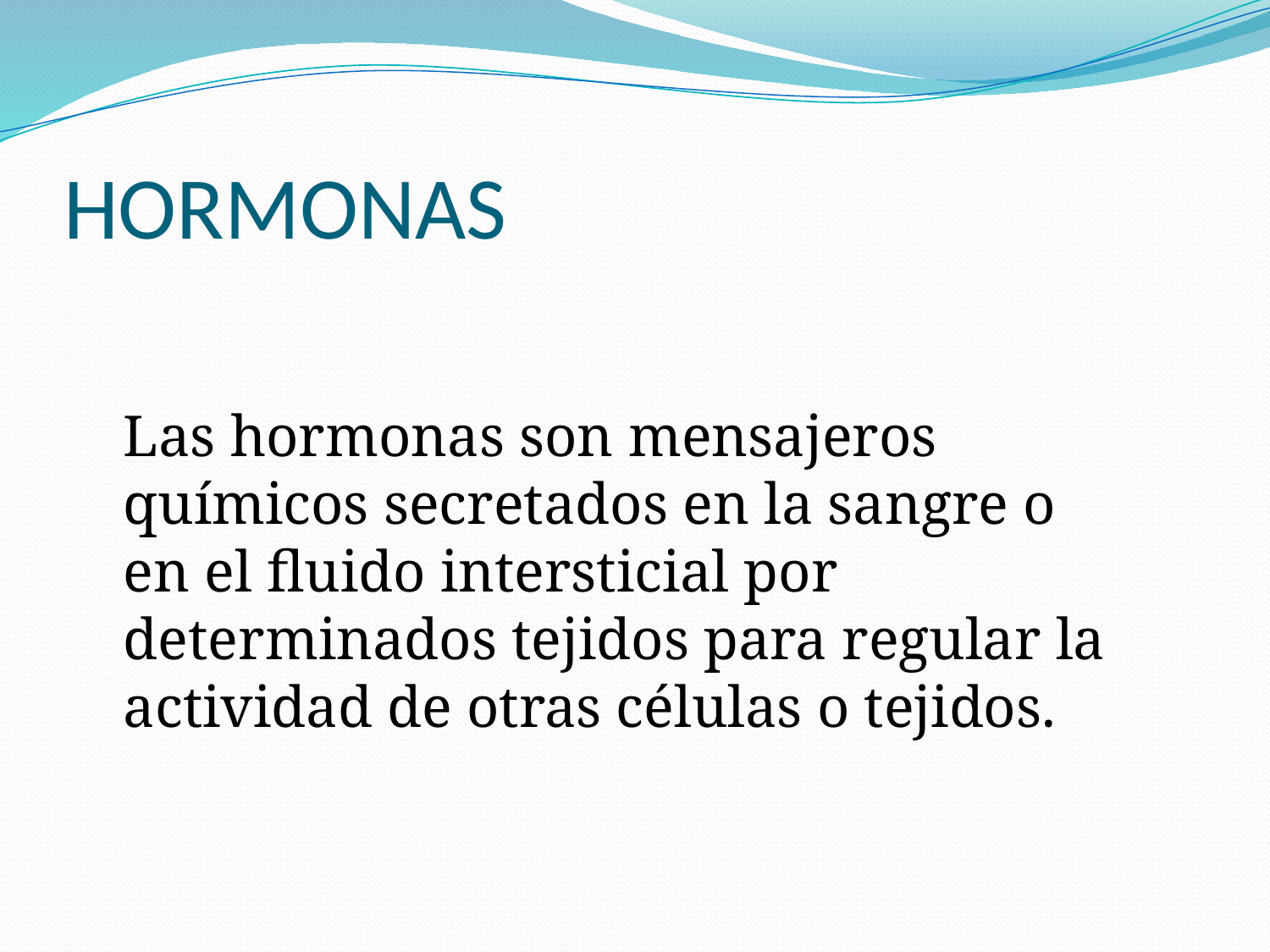

# HORMONAS
Las hormonas son mensajeros químicos secretados en la sangre o en el fluido intersticial por determinados tejidos para regular la actividad de otras células o tejidos.